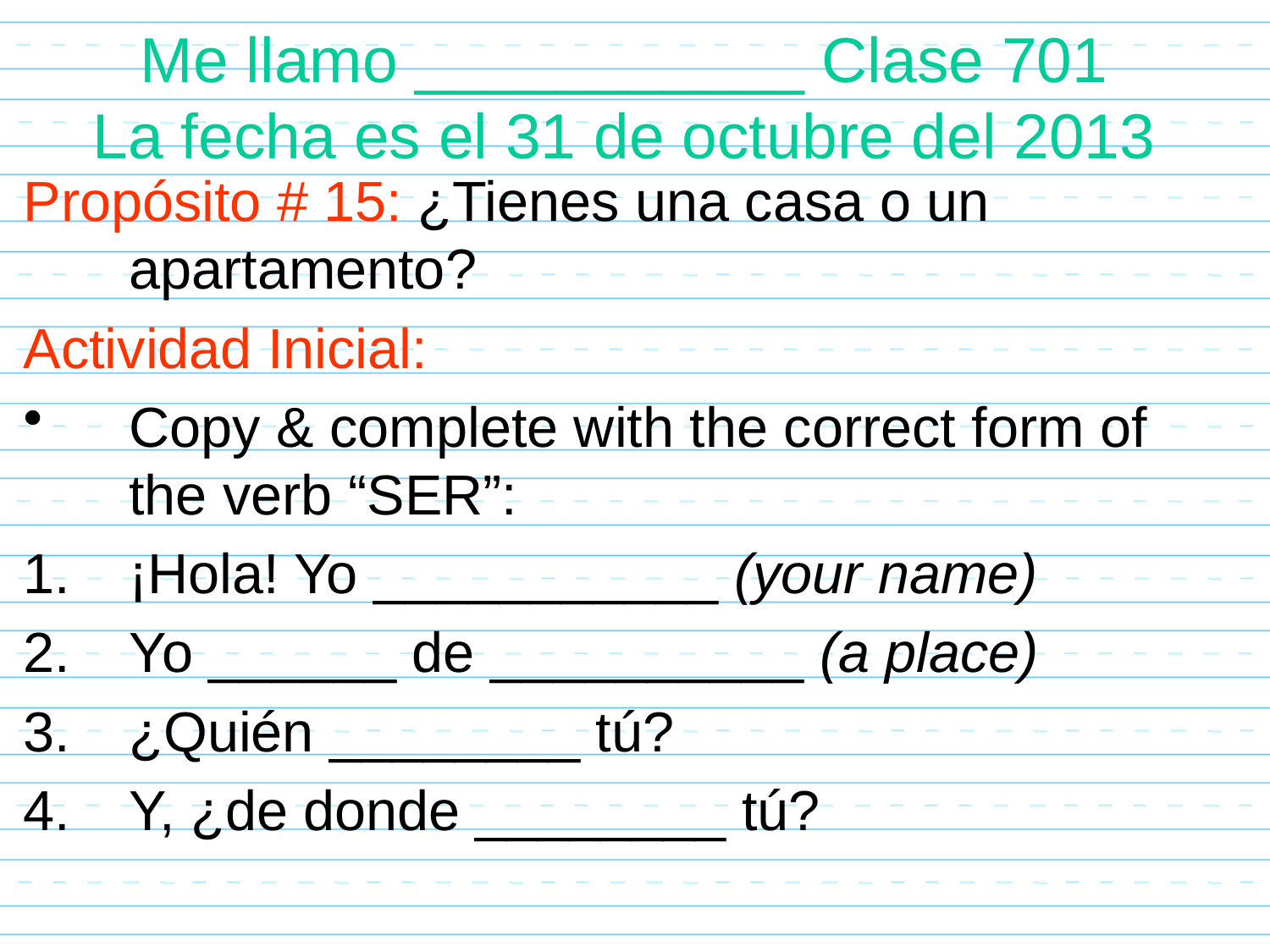

# Me llamo ___________ Clase 701 La fecha es el 31 de octubre del 2013
Propósito # 15: ¿Tienes una casa o un apartamento?
Actividad Inicial:
Copy & complete with the correct form of the verb “SER”:
¡Hola! Yo ___________ (your name)
Yo ______ de __________ (a place)
¿Quién ________ tú?
Y, ¿de donde ________ tú?